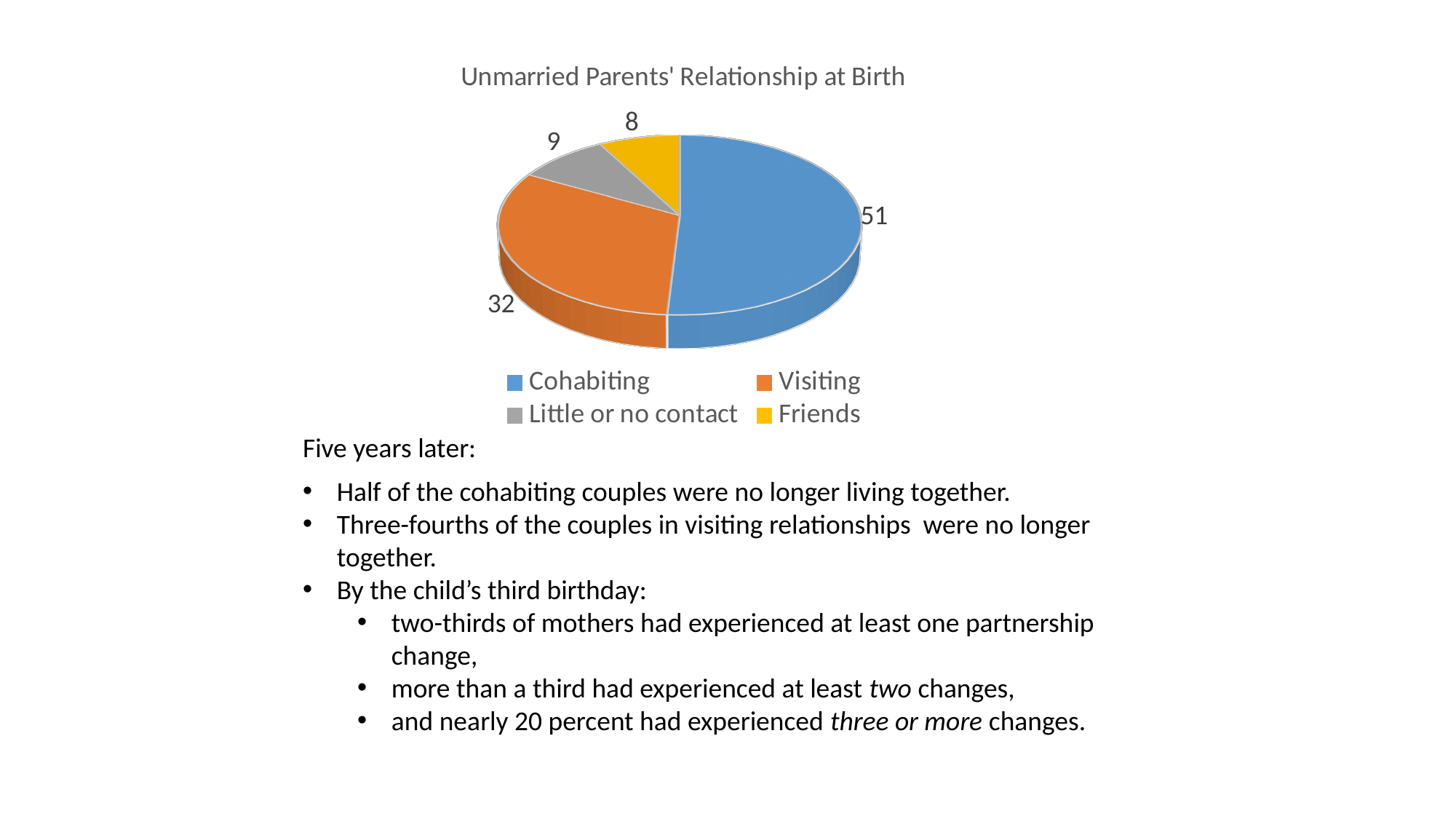

[unsupported chart]

Five years later:
Half of the cohabiting couples were no longer living together.
Three-fourths of the couples in visiting relationships  were no longer together.
By the child’s third birthday:
two-thirds of mothers had experienced at least one partnership change,
more than a third had experienced at least two changes,
and nearly 20 percent had experienced three or more changes.